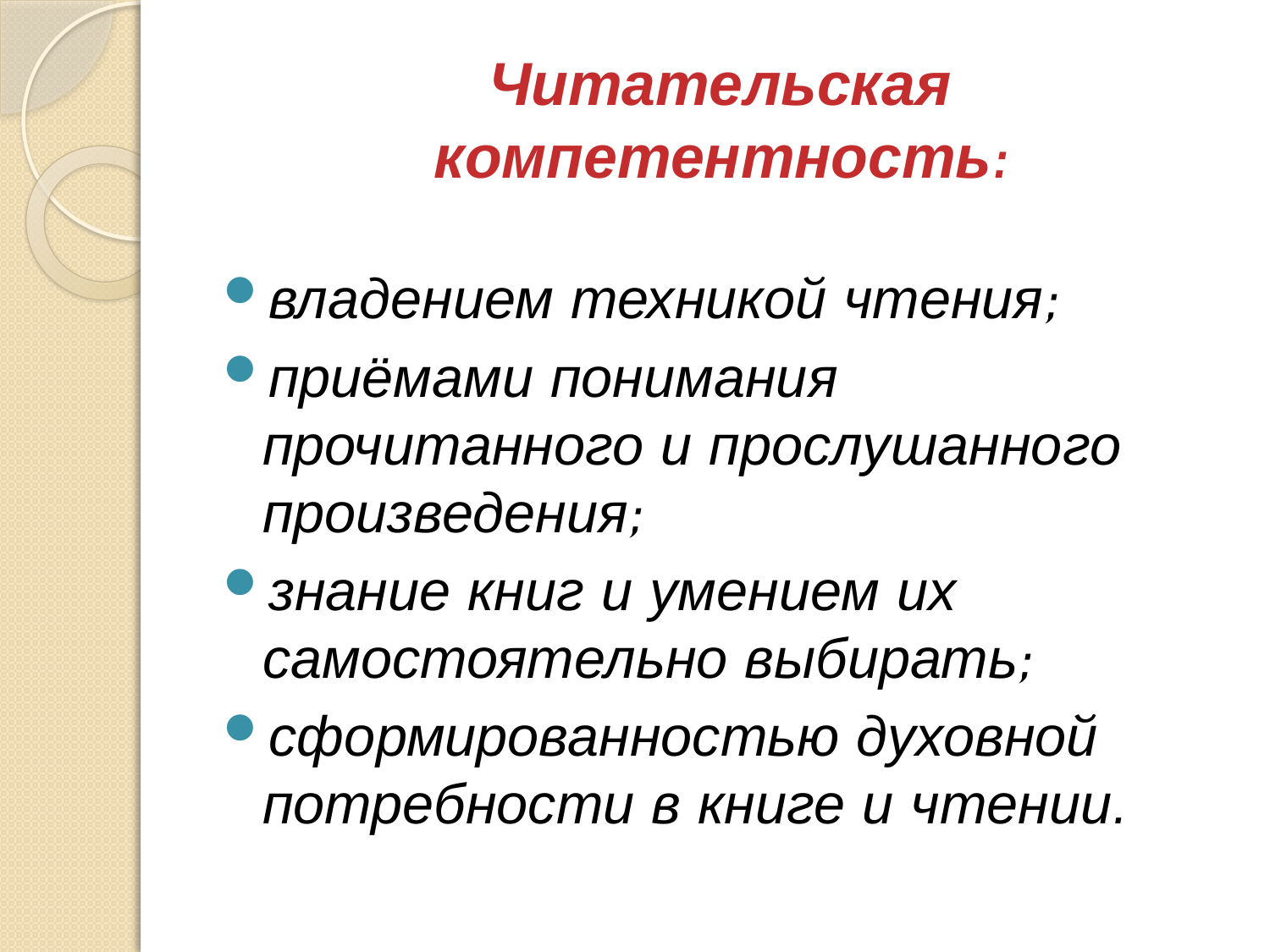

# Читательская компетентность:
владением техникой чтения;
приёмами понимания прочитанного и прослушанного произведения;
знание книг и умением их самостоятельно выбирать;
сформированностью духовной потребности в книге и чтении.